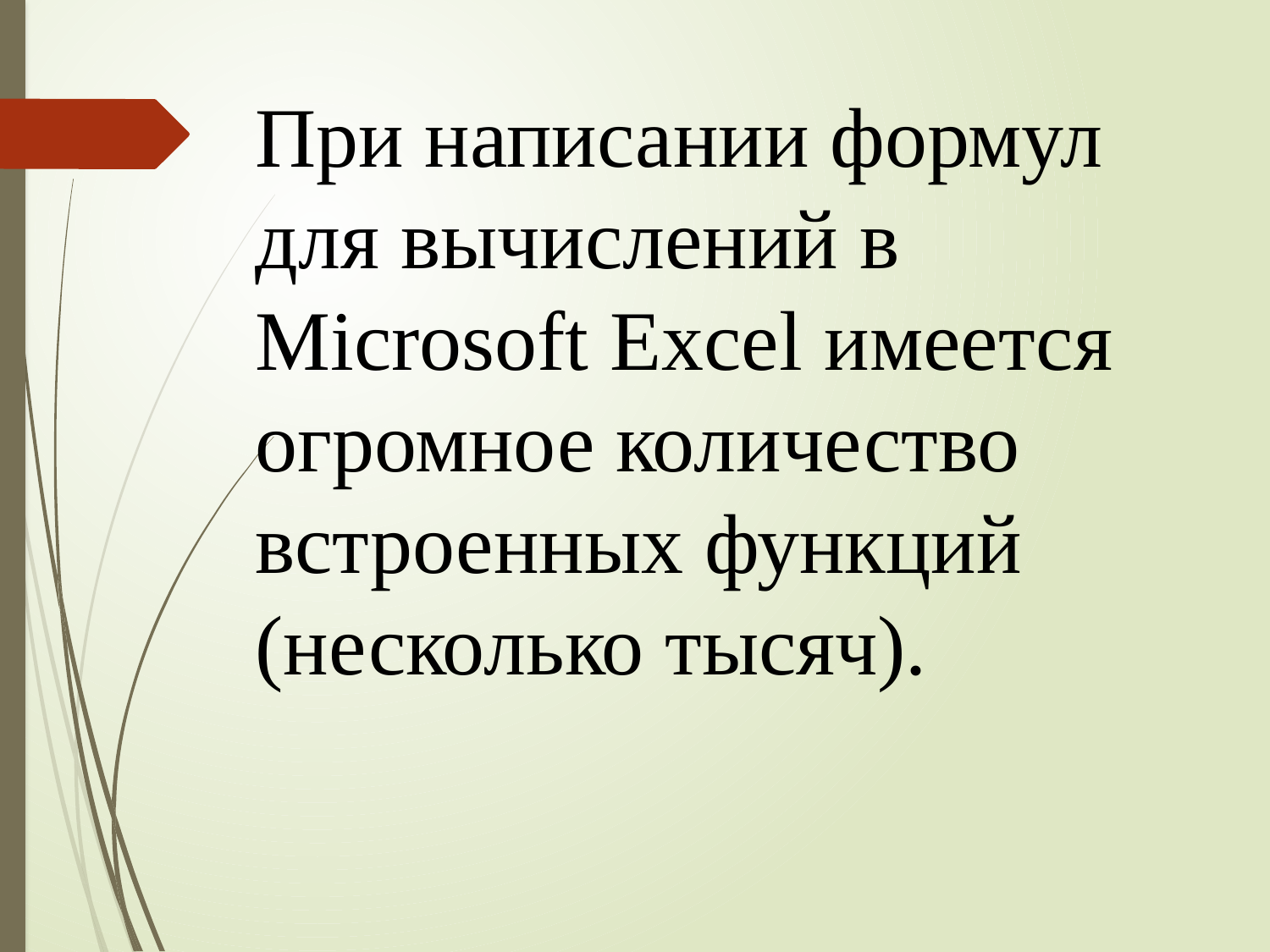

При написании формул для вычислений в Microsoft Excel имеется огромное количество встроенных функций (несколько тысяч).